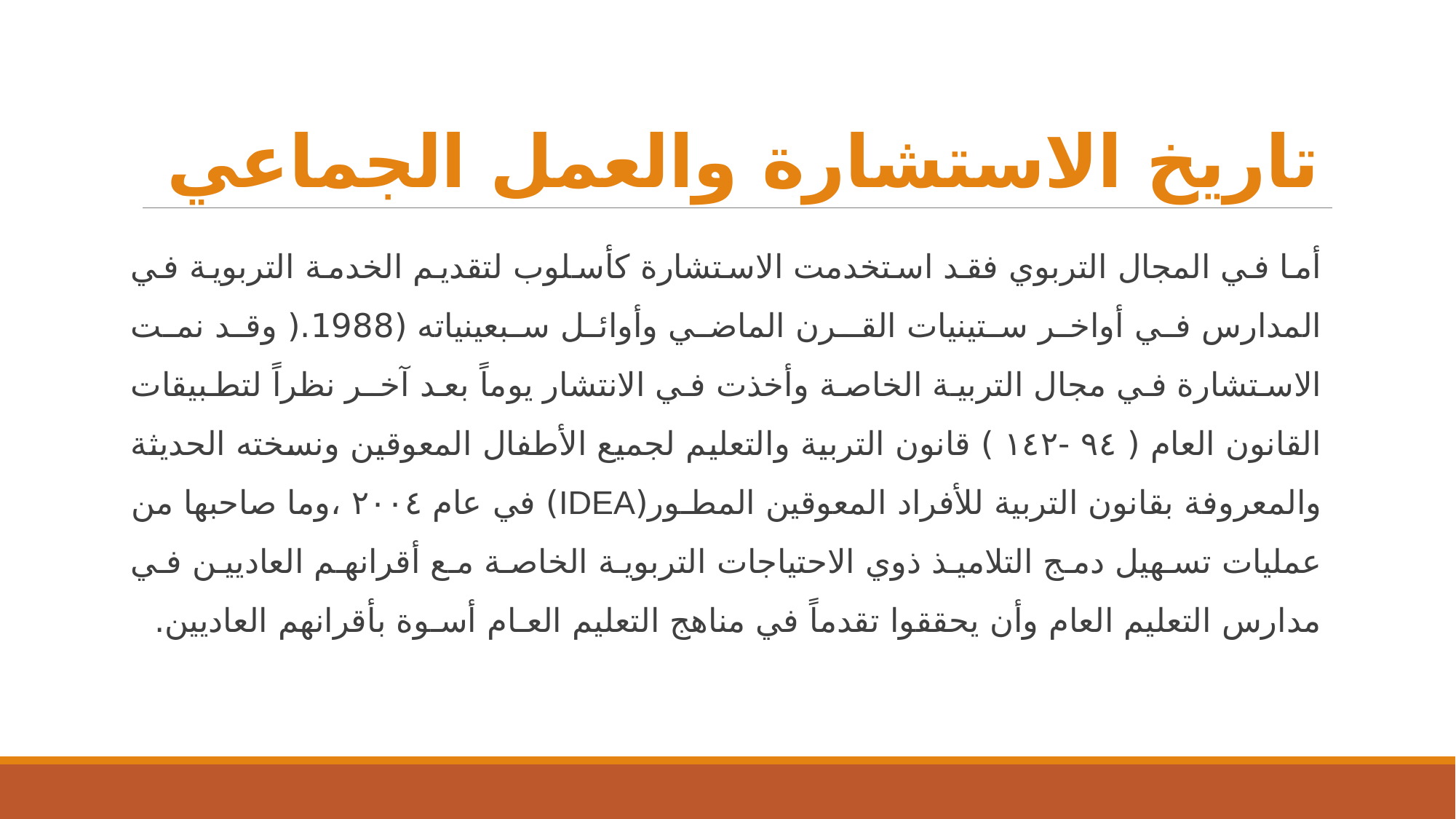

# تاريخ الاستشارة والعمل الجماعي
أما في المجال التربوي فقد استخدمت الاستشارة كأسلوب لتقديم الخدمة التربوية في المدارس في أواخر ستينيات القـرن الماضي وأوائل سبعينياته (1988.( وقد نمت الاستشارة في مجال التربية الخاصة وأخذت في الانتشار يوماً بعد آخـر نظراً لتطبيقات القانون العام ( ٩٤ -١٤٢ ) قانون التربية والتعليم لجميع الأطفال المعوقين ونسخته الحديثة والمعروفة بقانون التربية للأفراد المعوقين المطـور(IDEA) في عام ٢٠٠٤ ،وما صاحبها من عمليات تسهيل دمج التلاميذ ذوي الاحتياجات التربوية الخاصة مع أقرانهم العاديين في مدارس التعليم العام وأن يحققوا تقدماً في مناهج التعليم العـام أسـوة بأقرانهم العاديين.